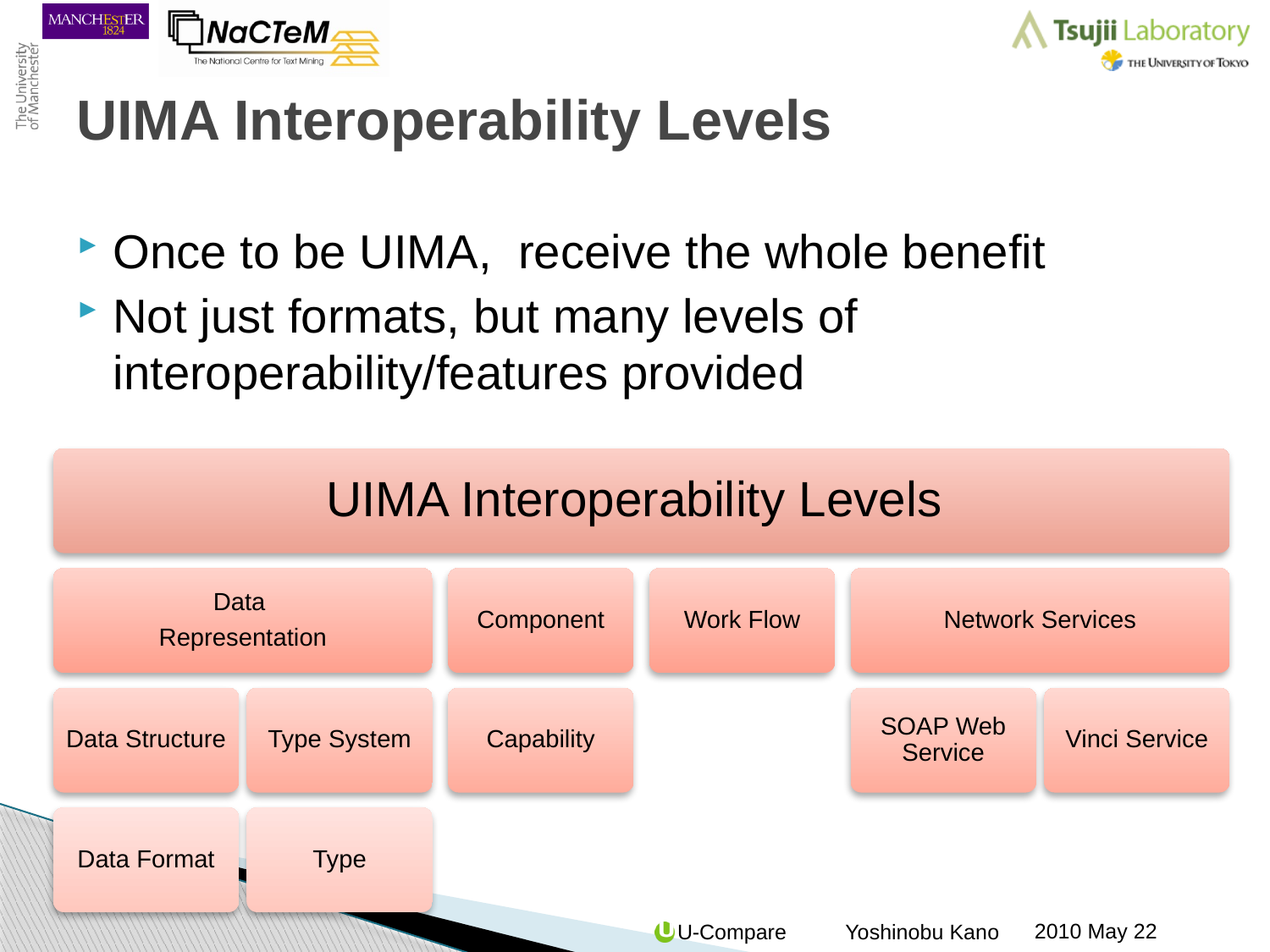

# UIMA Interoperability Levels
Once to be UIMA,  receive the whole benefit
Not just formats, but many levels of interoperability/features provided

UIMA Interoperability Levels
Data
Representation
Data Structure
Data Format
Type System
Type
Component
Capability
Work Flow
Network Services
SOAP Web Service
Vinci Service
2010 May 22
U-Compare          Yoshinobu Kano